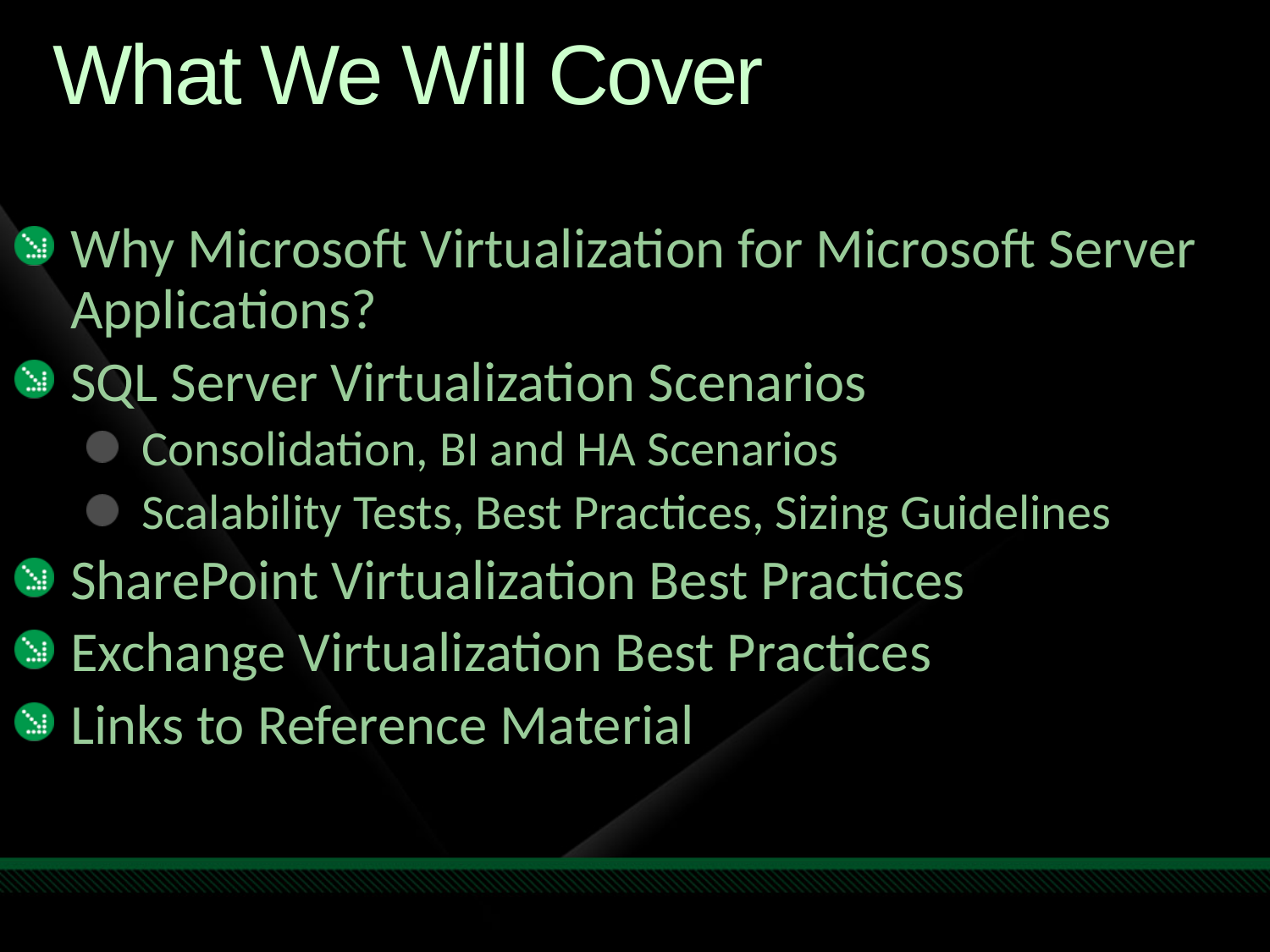

# What We Will Cover
Why Microsoft Virtualization for Microsoft Server Applications?
SQL Server Virtualization Scenarios
Consolidation, BI and HA Scenarios
Scalability Tests, Best Practices, Sizing Guidelines
SharePoint Virtualization Best Practices
Exchange Virtualization Best Practices
Links to Reference Material